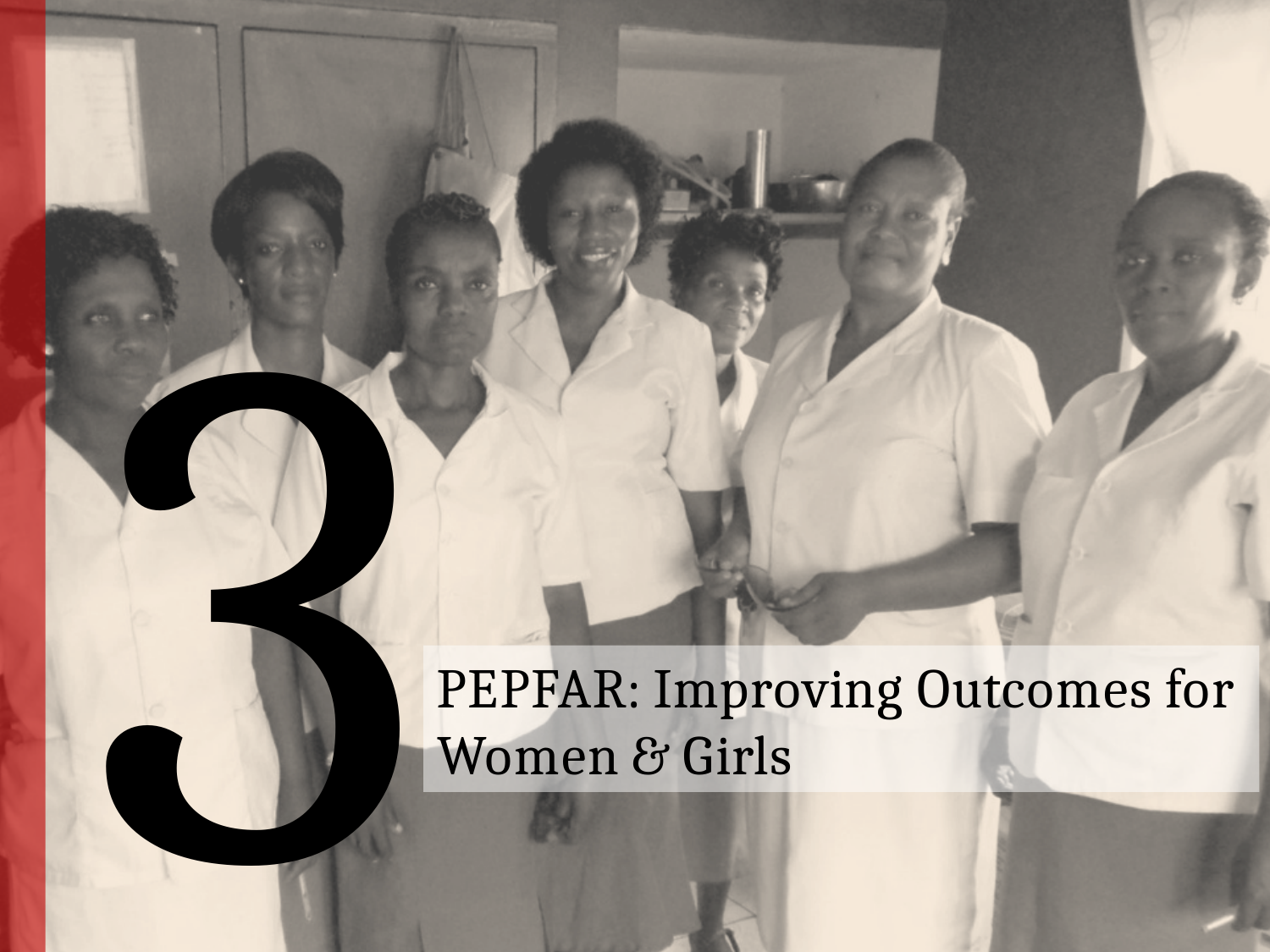

3
# PEPFAR: Improving Outcomes for Women & Girls